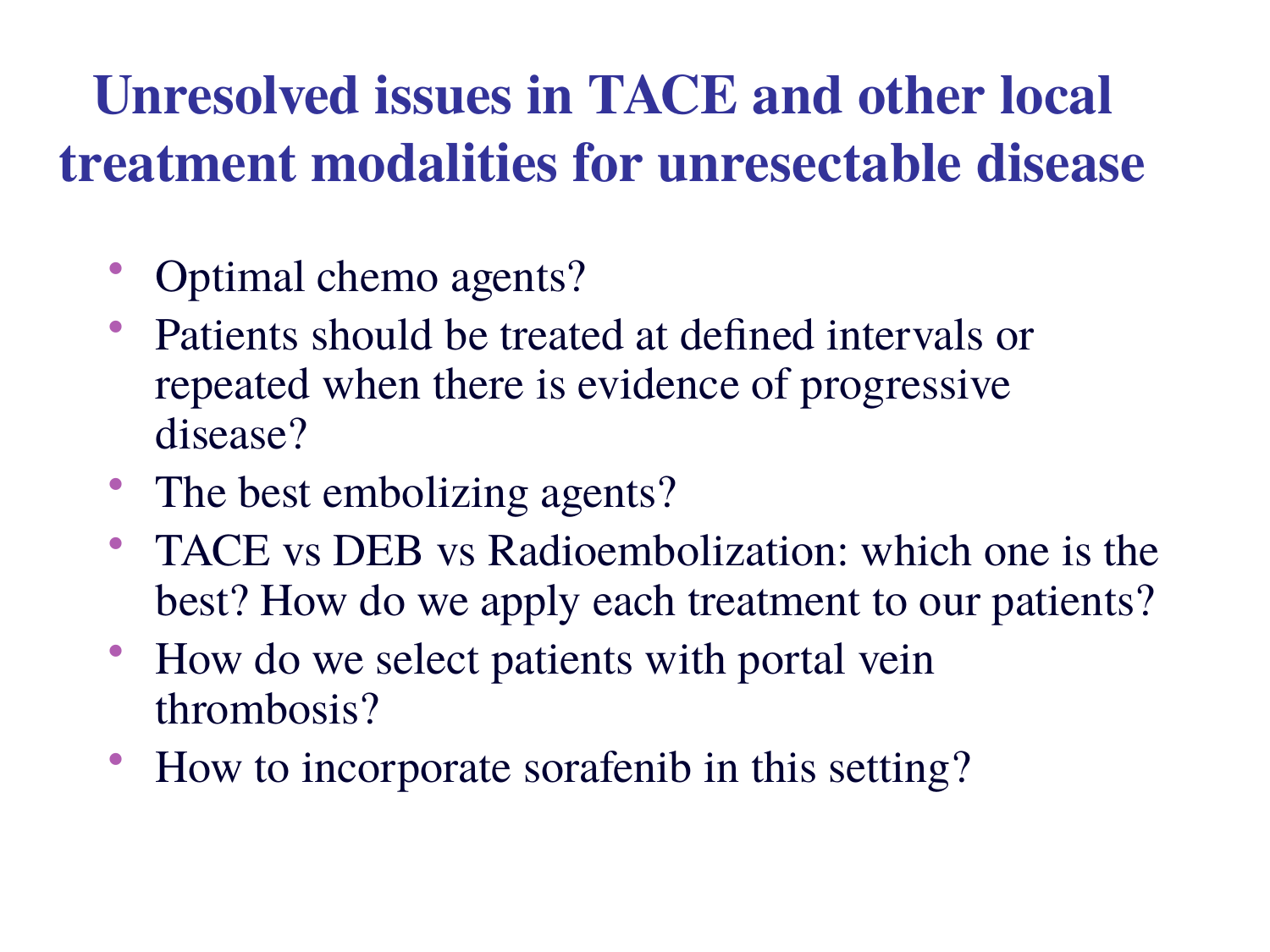

# Unresolved issues in TACE and other local treatment modalities for unresectable disease
Optimal chemo agents?
Patients should be treated at defined intervals or repeated when there is evidence of progressive disease?
The best embolizing agents?
TACE vs DEB vs Radioembolization: which one is the best? How do we apply each treatment to our patients?
How do we select patients with portal vein thrombosis?
How to incorporate sorafenib in this setting?